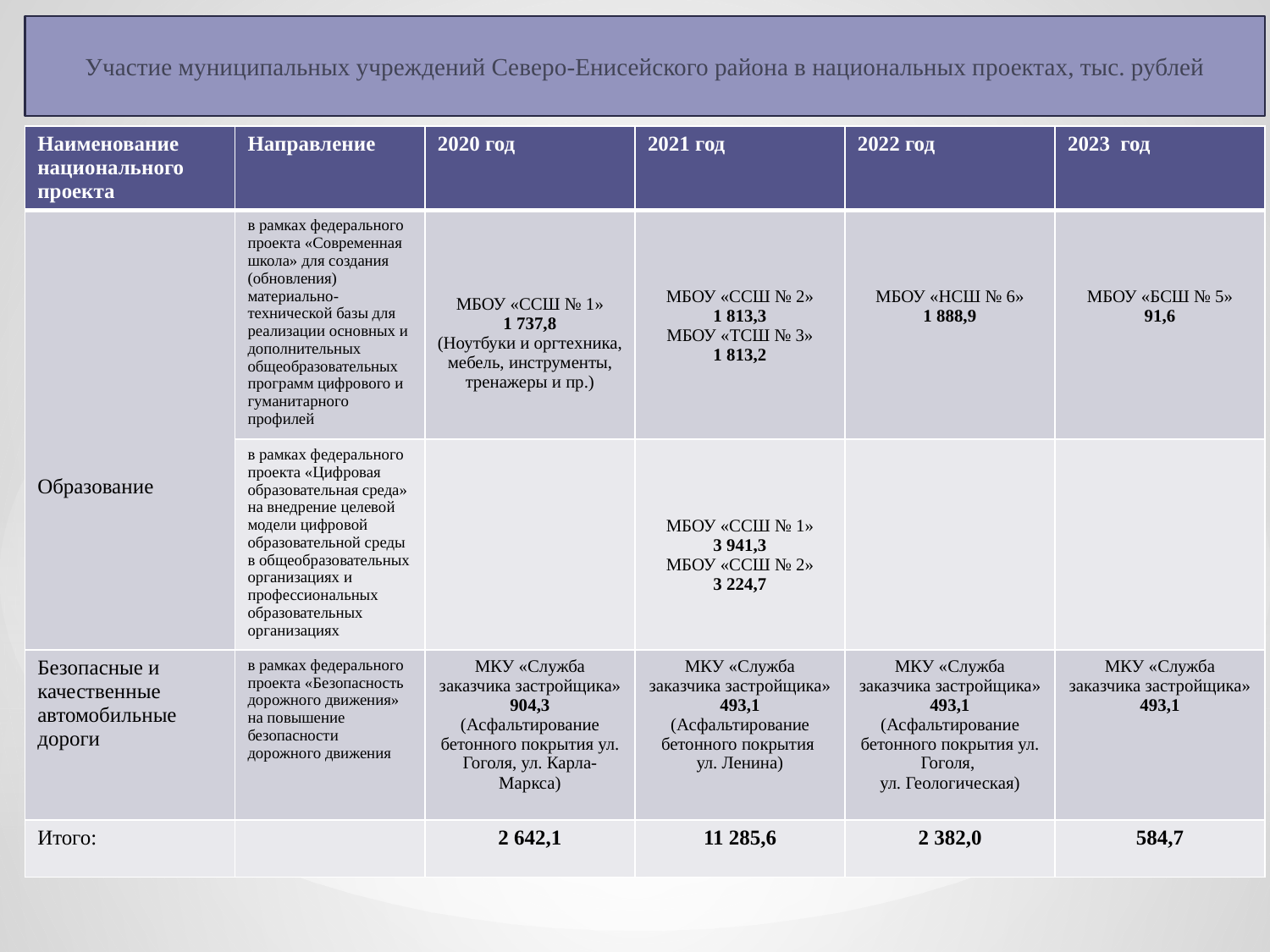

Участие муниципальных учреждений Северо-Енисейского района в национальных проектах, тыс. рублей
| Наименование национального проекта | Направление | 2020 год | 2021 год | 2022 год | 2023 год |
| --- | --- | --- | --- | --- | --- |
| Образование | в рамках федерального проекта «Современная школа» для создания (обновления) материально-технической базы для реализации основных и дополнительных общеобразовательных программ цифрового и гуманитарного профилей | МБОУ «ССШ № 1» 1 737,8 (Ноутбуки и оргтехника, мебель, инструменты, тренажеры и пр.) | МБОУ «ССШ № 2» 1 813,3 МБОУ «ТСШ № 3» 1 813,2 | МБОУ «НСШ № 6» 1 888,9 | МБОУ «БСШ № 5» 91,6 |
|  | в рамках федерального проекта «Цифровая образовательная среда» на внедрение целевой модели цифровой образовательной среды в общеобразовательных организациях и профессиональных образовательных организациях |  | МБОУ «ССШ № 1» 3 941,3 МБОУ «ССШ № 2» 3 224,7 |  |  |
| Безопасные и качественные автомобильные дороги | в рамках федерального проекта «Безопасность дорожного движения» на повышение безопасности дорожного движения | МКУ «Служба заказчика застройщика» 904,3 (Асфальтирование бетонного покрытия ул. Гоголя, ул. Карла-Маркса) | МКУ «Служба заказчика застройщика» 493,1 (Асфальтирование бетонного покрытия ул. Ленина) | МКУ «Служба заказчика застройщика» 493,1 (Асфальтирование бетонного покрытия ул. Гоголя, ул. Геологическая) | МКУ «Служба заказчика застройщика» 493,1 |
| Итого: |  | 2 642,1 | 11 285,6 | 2 382,0 | 584,7 |